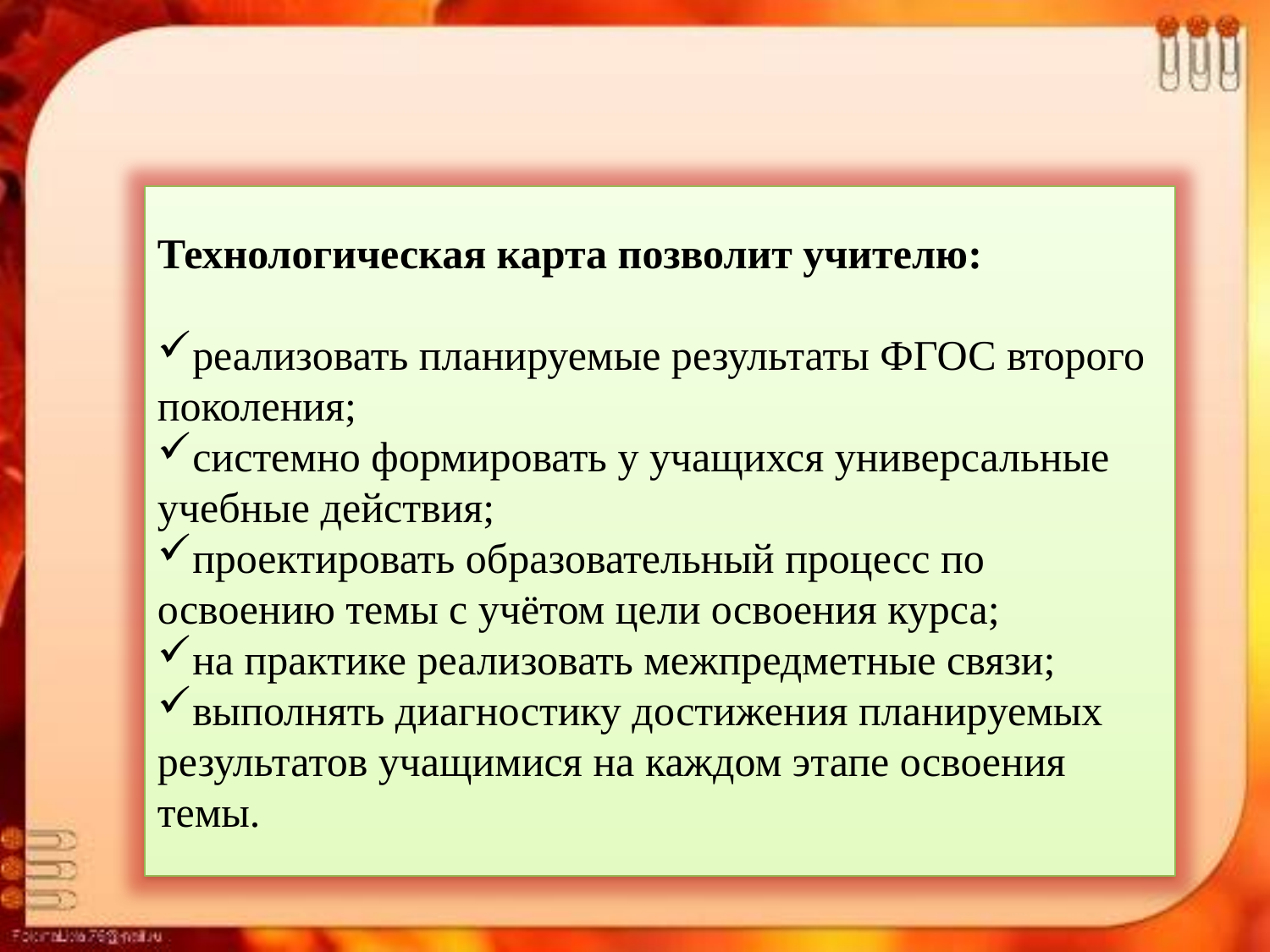

Технологическая карта позволит учителю:

реализовать планируемые результаты ФГОС второго поколения;
системно формировать у учащихся универсальные учебные действия;
проектировать образовательный процесс по освоению темы с учётом цели освоения курса;
на практике реализовать межпредметные связи;
выполнять диагностику достижения планируемых результатов учащимися на каждом этапе освоения темы.